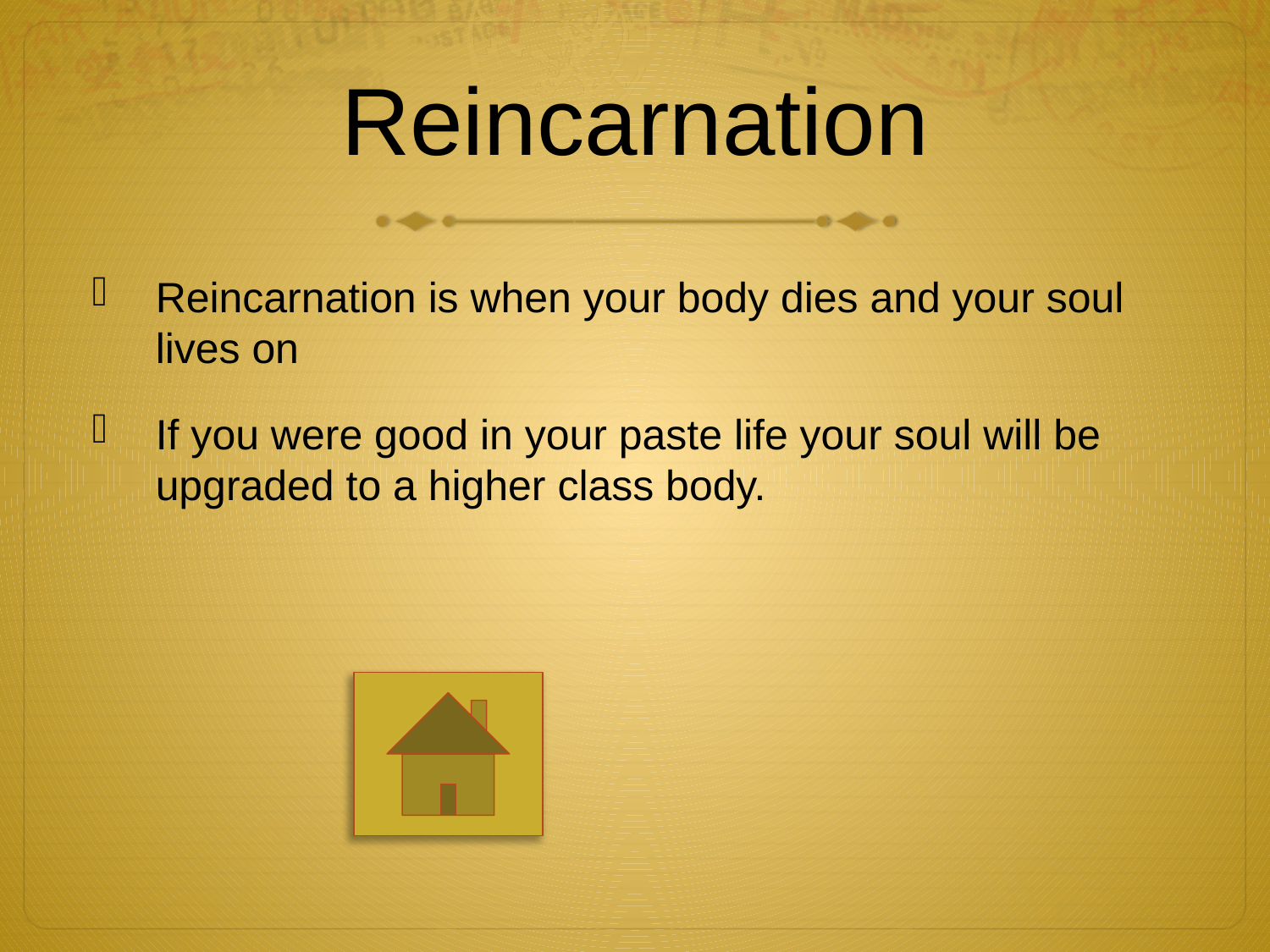

# Reincarnation
Reincarnation is when your body dies and your soul lives on
If you were good in your paste life your soul will be upgraded to a higher class body.